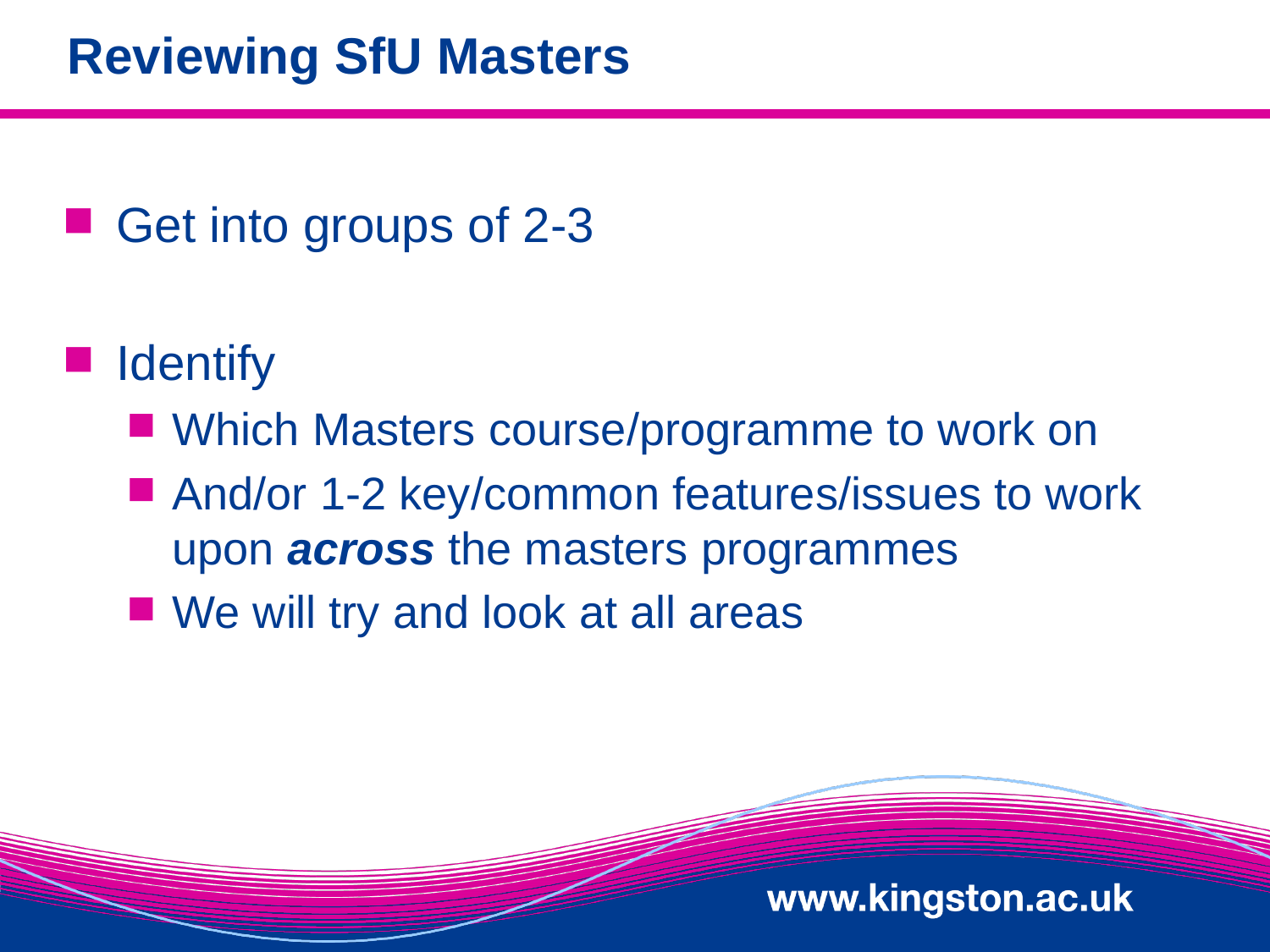

# Reviewing SfU Masters
Get into groups of 2-3

Identify
Which Masters course/programme to work on
And/or 1-2 key/common features/issues to work upon across the masters programmes
We will try and look at all areas